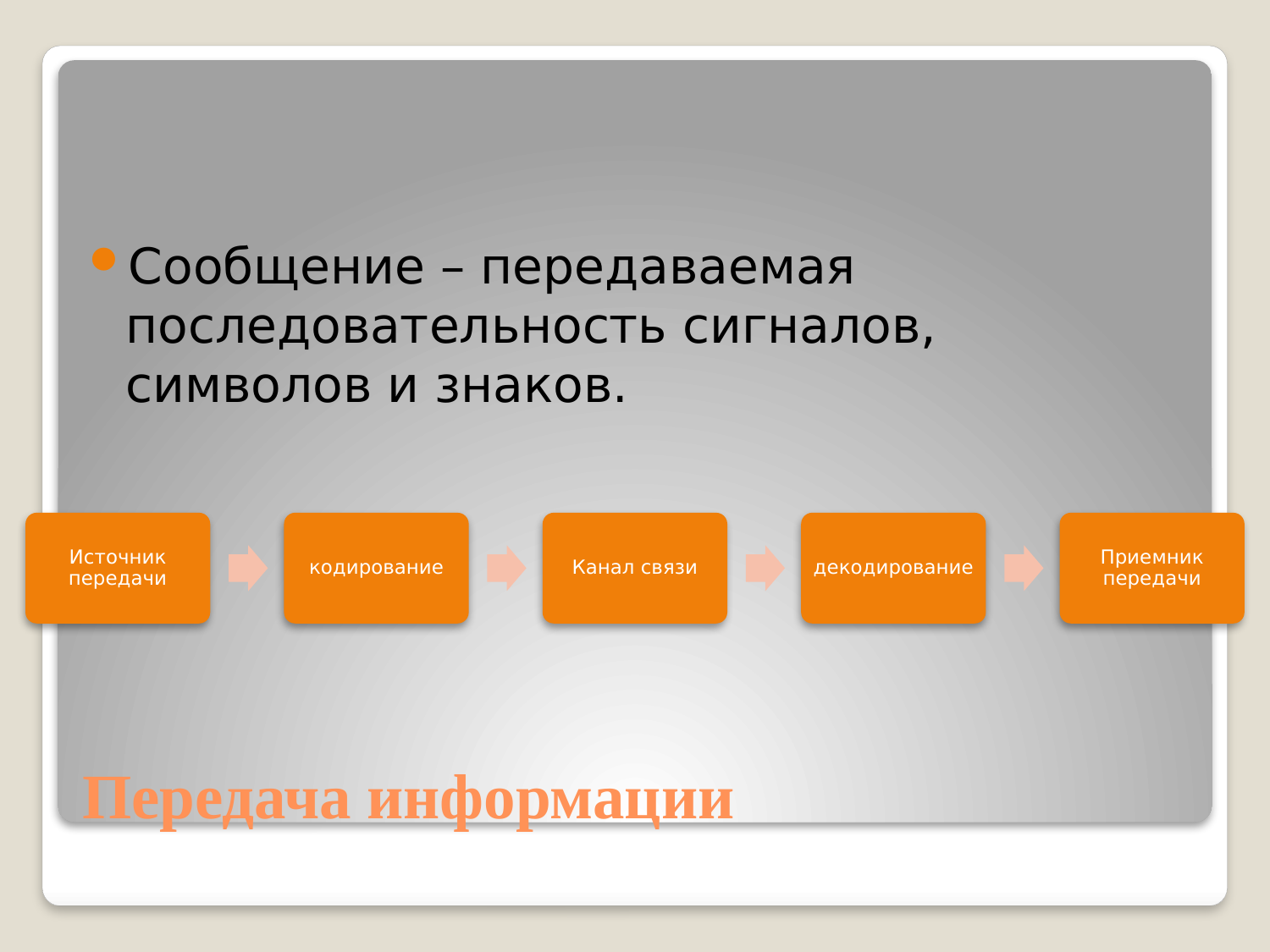

Сообщение – передаваемая последовательность сигналов, символов и знаков.

Источник передачи

кодирование

Канал связи

декодирование

Приемник передачи
# Передача информации